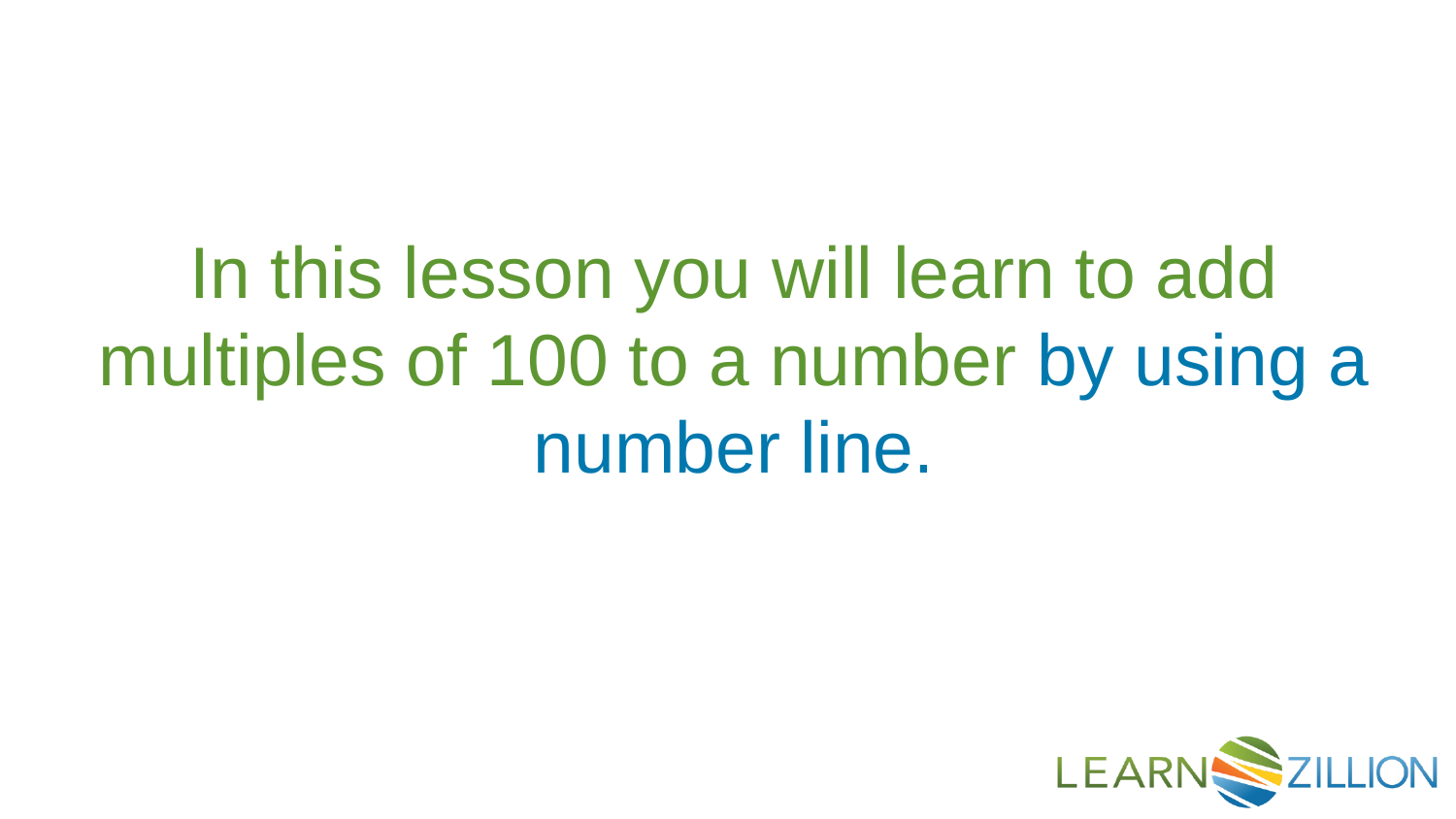

In this lesson you will learn to add multiples of 100 to a number by using a number line.